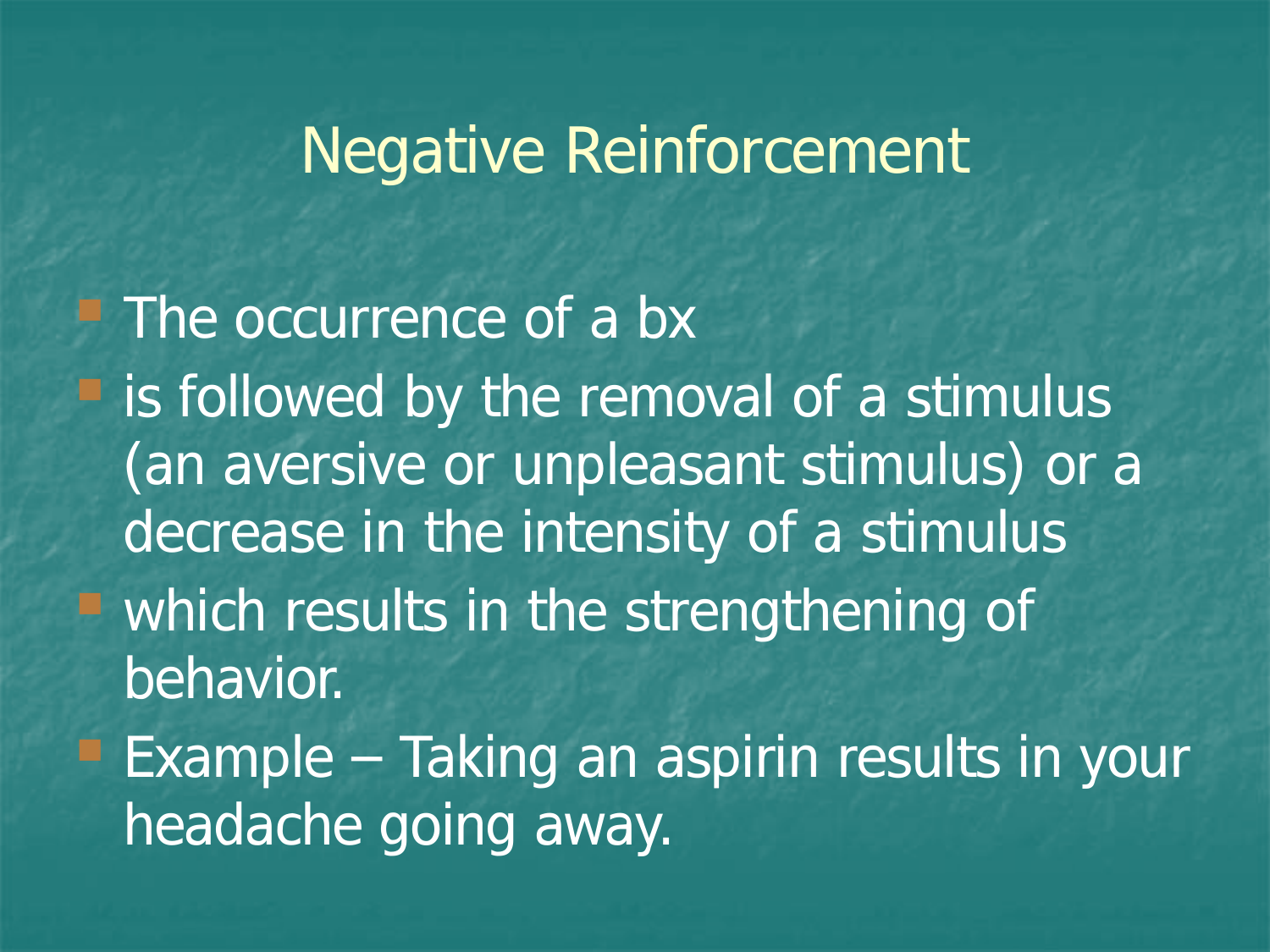

# Negative Reinforcement
The occurrence of a bx
is followed by the removal of a stimulus (an aversive or unpleasant stimulus) or a decrease in the intensity of a stimulus
which results in the strengthening of behavior.
Example – Taking an aspirin results in your headache going away.